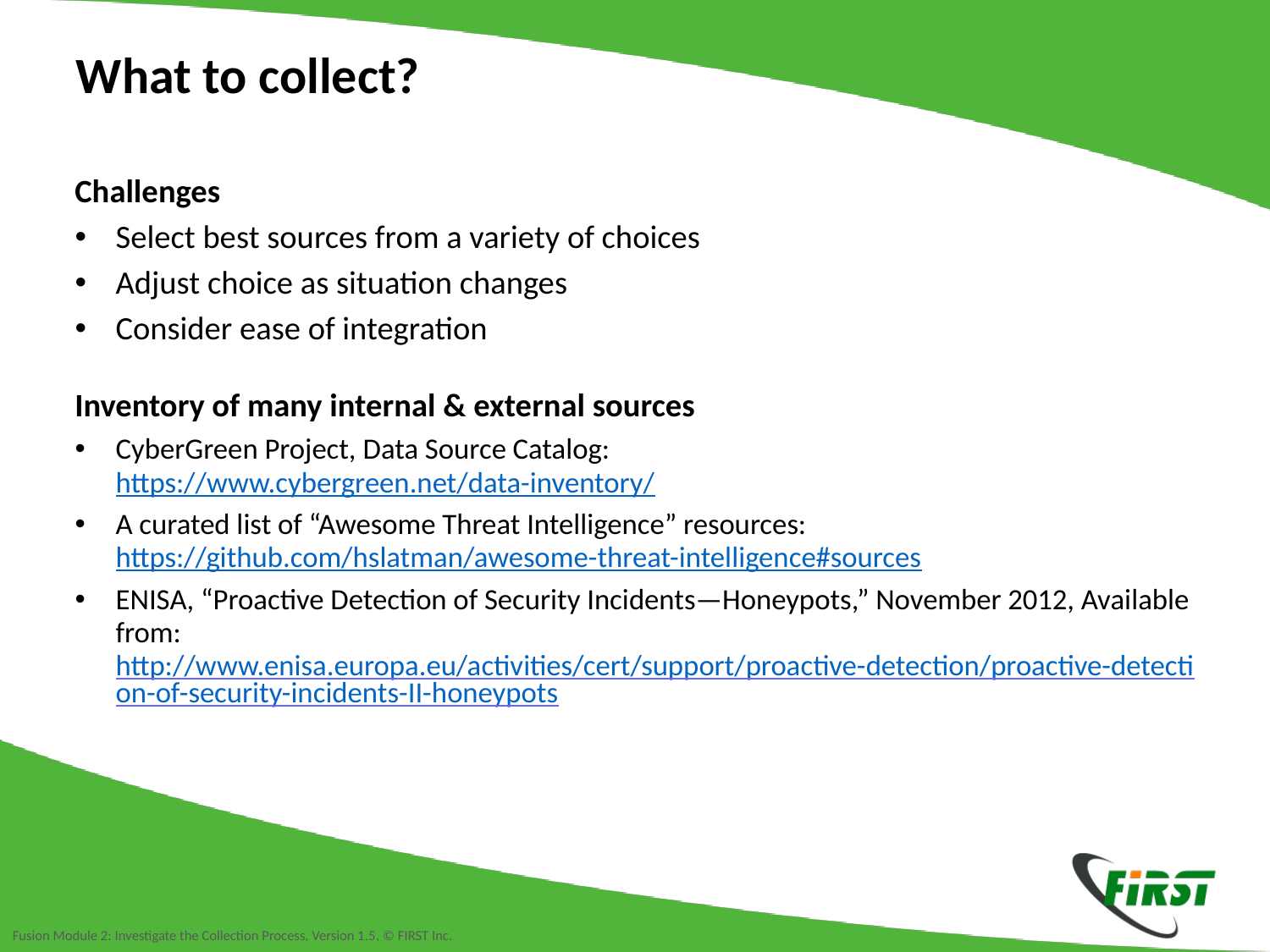

What to collect?
Challenges
Select best sources from a variety of choices
Adjust choice as situation changes
Consider ease of integration
Inventory of many internal & external sources
CyberGreen Project, Data Source Catalog:
https://www.cybergreen.net/data-inventory/
A curated list of “Awesome Threat Intelligence” resources:
https://github.com/hslatman/awesome-threat-intelligence#sources
ENISA, “Proactive Detection of Security Incidents—Honeypots,” November 2012, Available from: http://www.enisa.europa.eu/activities/cert/support/proactive-detection/proactive-detection-of-security-incidents-II-honeypots